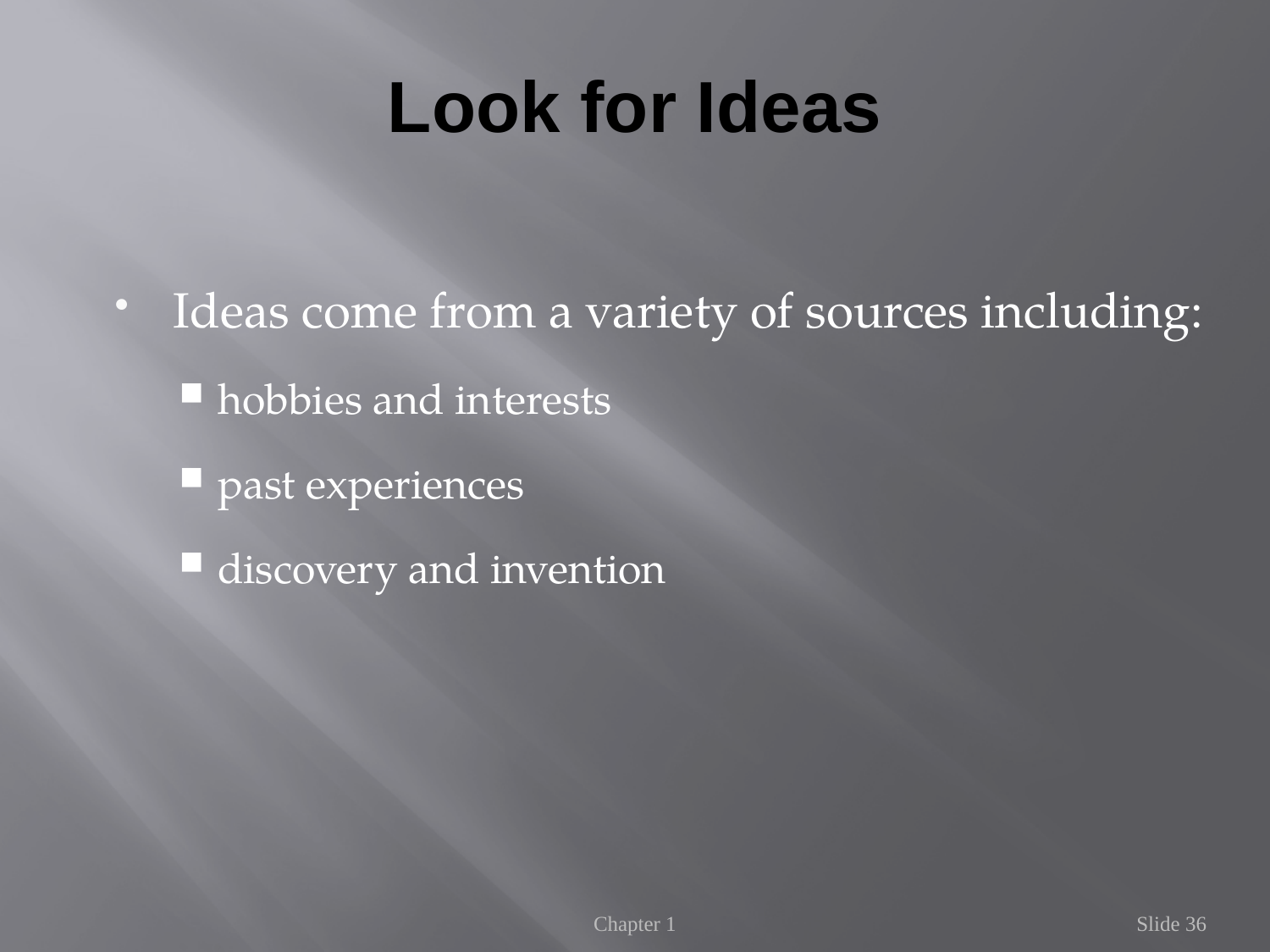

# Look for Ideas
Ideas come from a variety of sources including:
hobbies and interests
past experiences
discovery and invention

Chapter 1
Slide 36